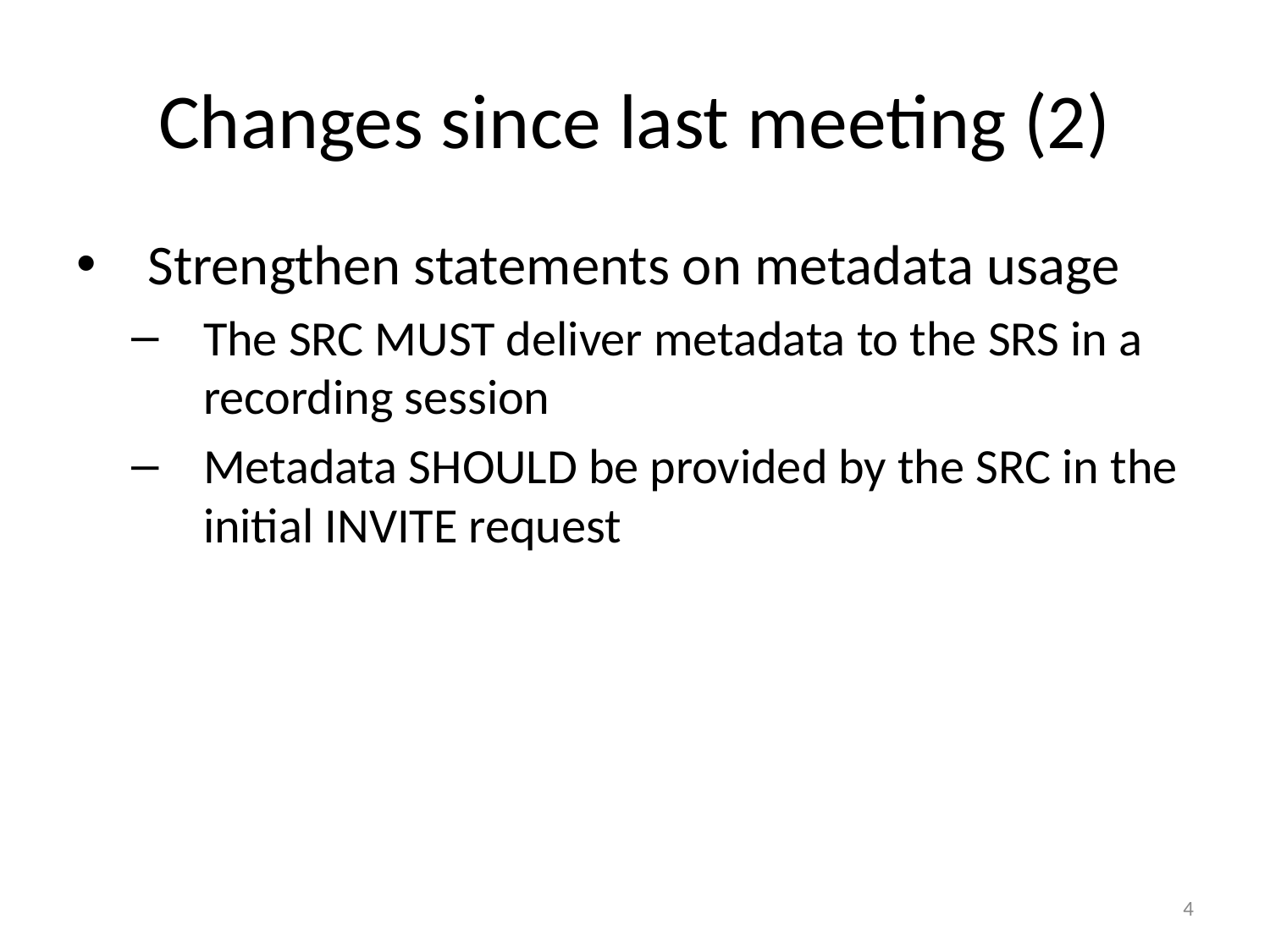

# Changes since last meeting (2)
Strengthen statements on metadata usage
The SRC MUST deliver metadata to the SRS in a recording session
Metadata SHOULD be provided by the SRC in the initial INVITE request
4